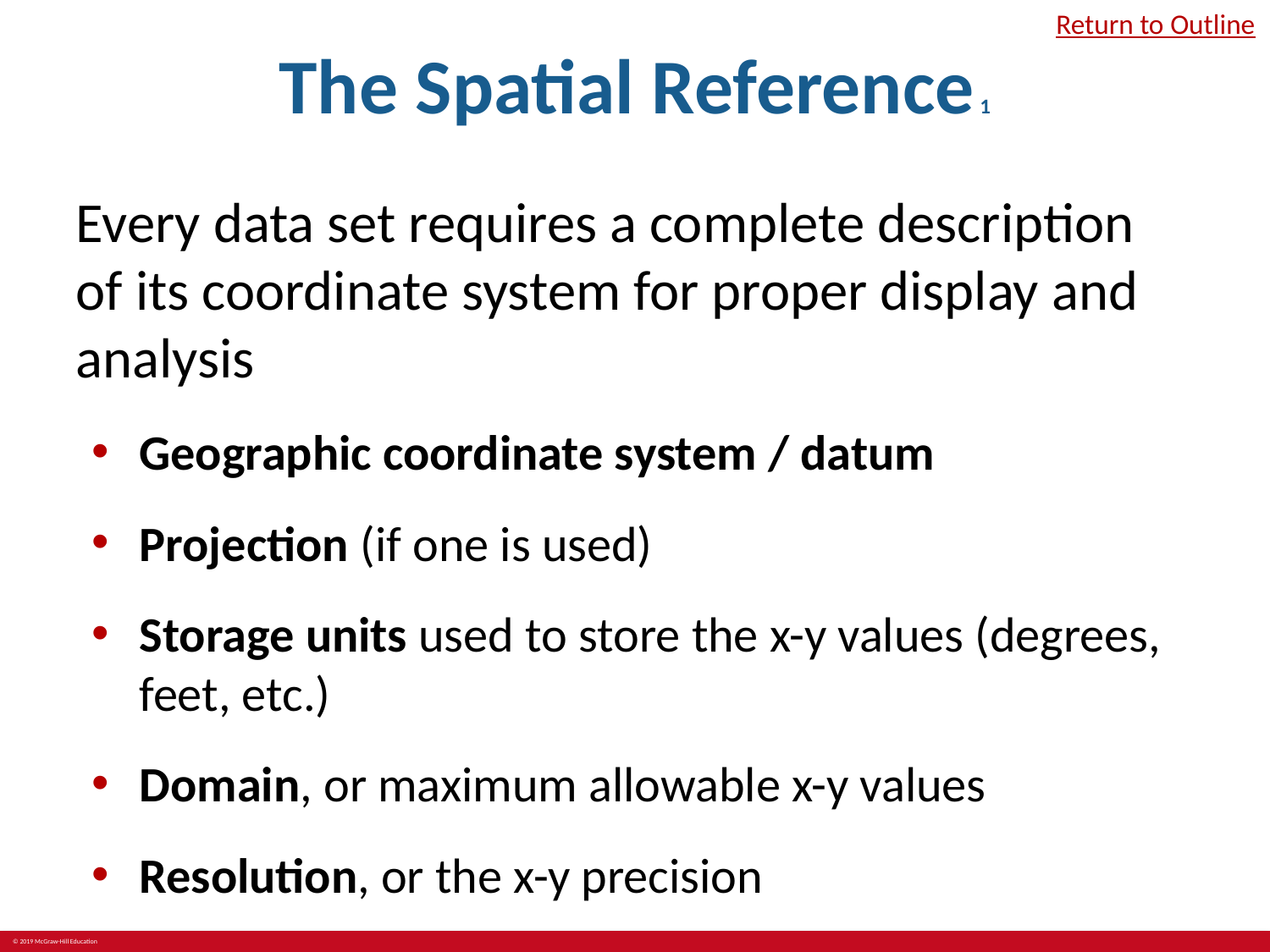

# The Spatial Reference 1
Return to Outline
Every data set requires a complete description of its coordinate system for proper display and analysis
Geographic coordinate system / datum
Projection (if one is used)
Storage units used to store the x-y values (degrees, feet, etc.)
Domain, or maximum allowable x-y values
Resolution, or the x-y precision